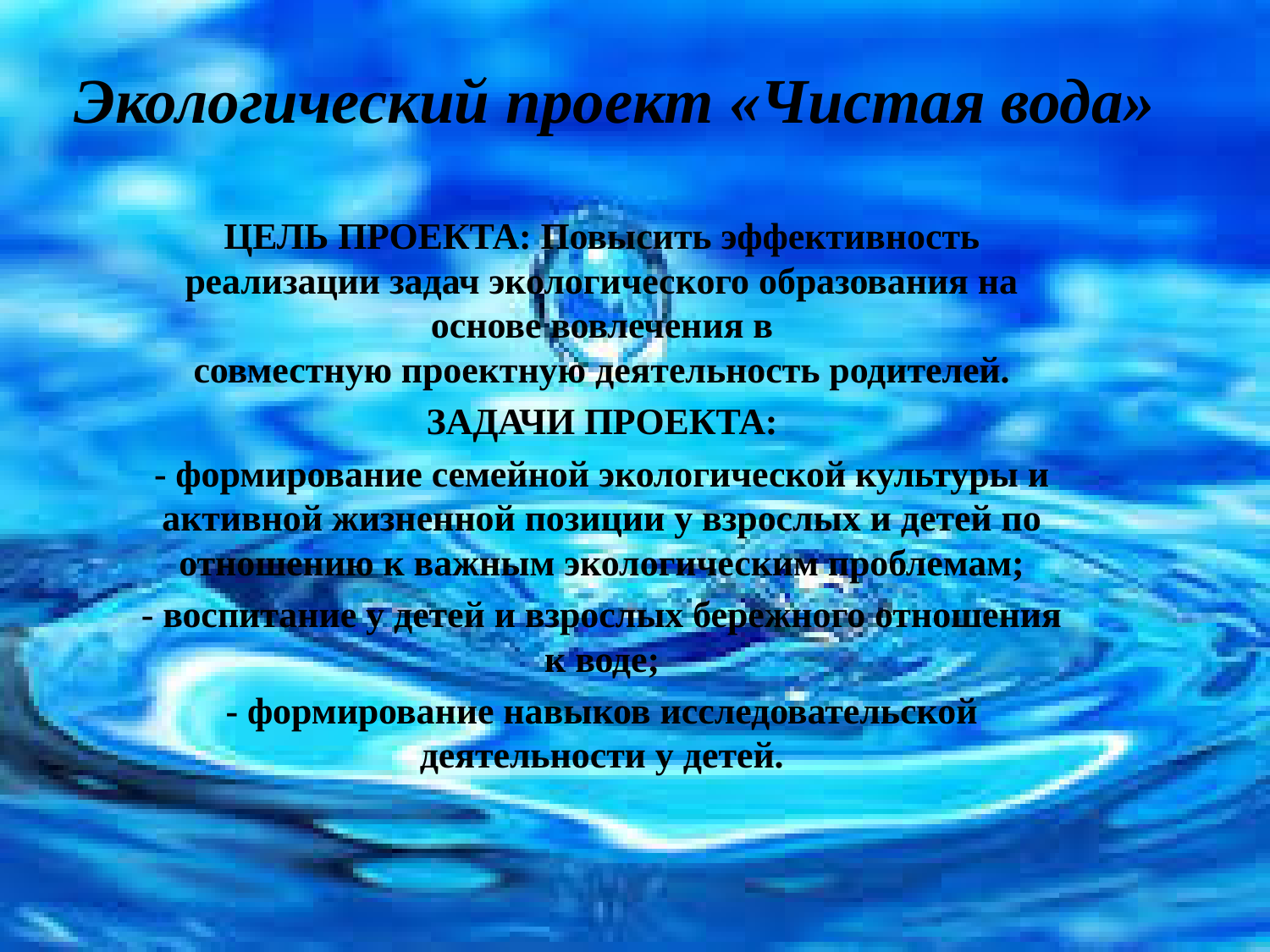

# Экологический проект «Чистая вода»
ЦЕЛЬ ПРОЕКТА: Повысить эффективность реализации задач экологического образования на основе вовлечения в совместную проектную деятельность родителей.
ЗАДАЧИ ПРОЕКТА:
- формирование семейной экологической культуры и активной жизненной позиции у взрослых и детей по отношению к важным экологическим проблемам;
- воспитание у детей и взрослых бережного отношения к воде;
- формирование навыков исследовательской деятельности у детей.